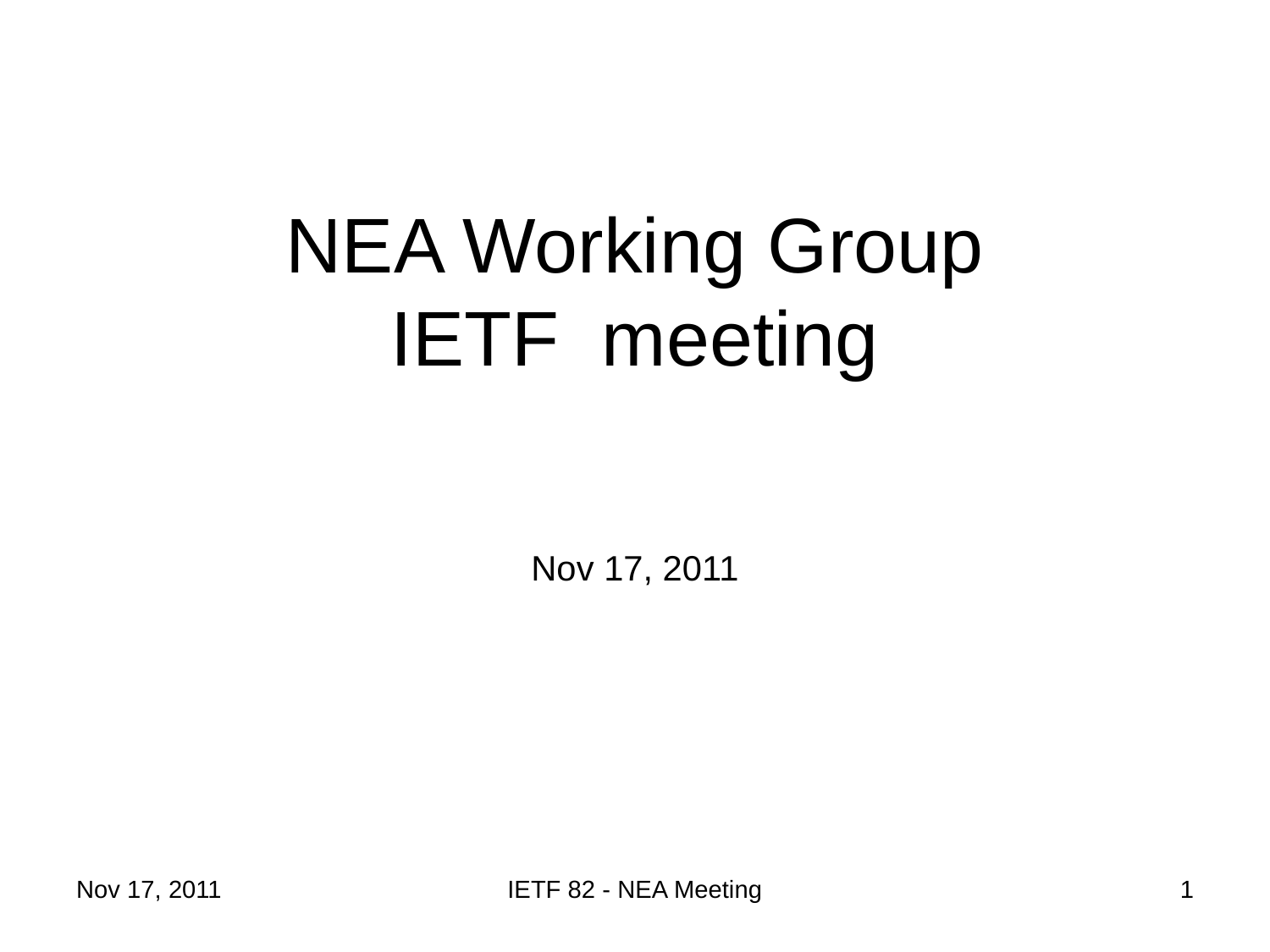

# NEA Working Group IETF  meeting
Nov 17, 2011
Nov 17, 2011
IETF 82 - NEA Meeting
1